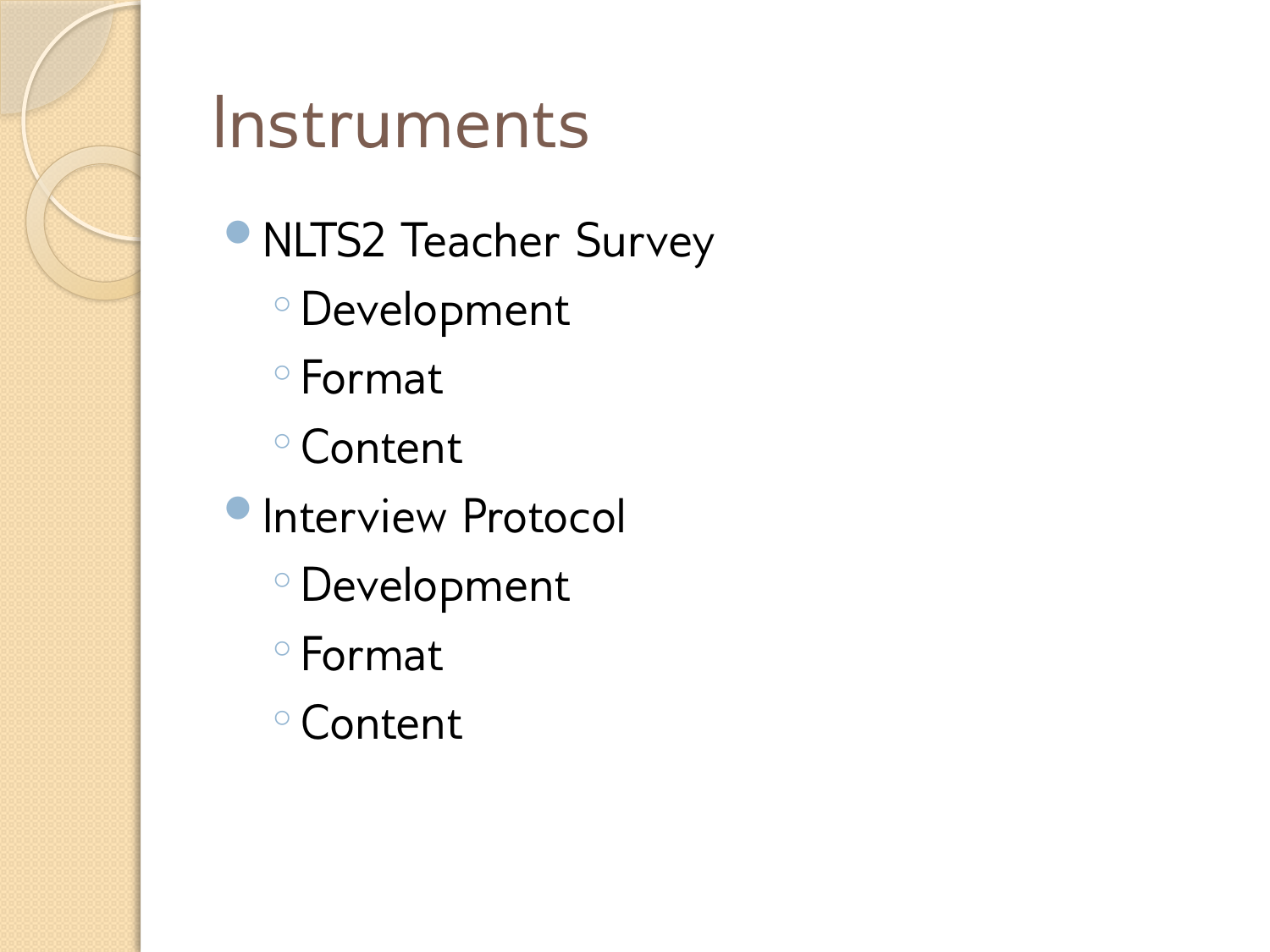

# Instruments
NLTS2 Teacher Survey
Development
Format
Content
Interview Protocol
Development
Format
Content